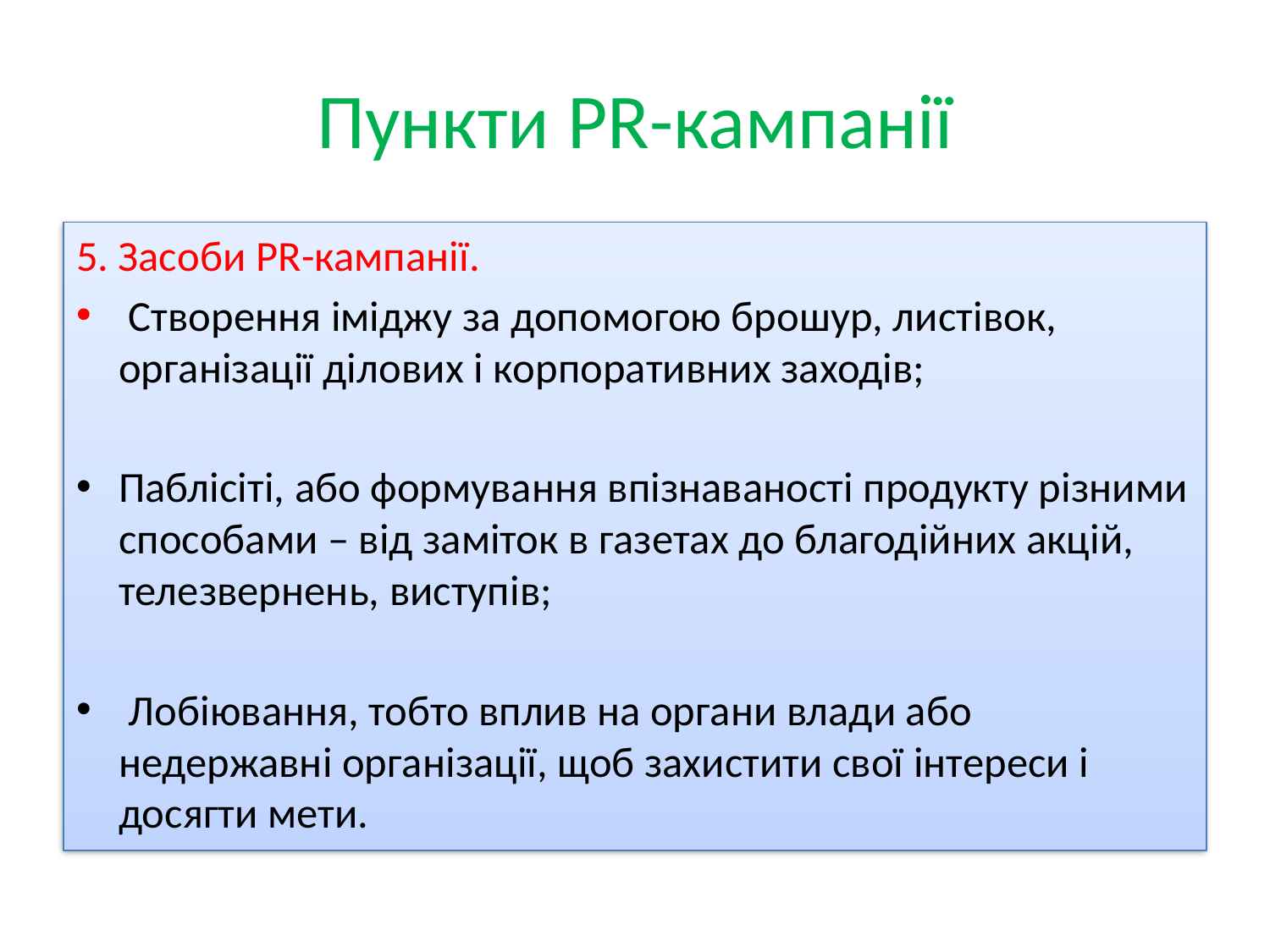

# Пункти PR-кампанії
5. Засоби PR-кампанії.
 Створення іміджу за допомогою брошур, листівок, організації ділових і корпоративних заходів;

Паблісіті, або формування впізнаваності продукту різними способами – від заміток в газетах до благодійних акцій, телезвернень, виступів;

 Лобіювання, тобто вплив на органи влади або недержавні організації, щоб захистити свої інтереси і досягти мети.